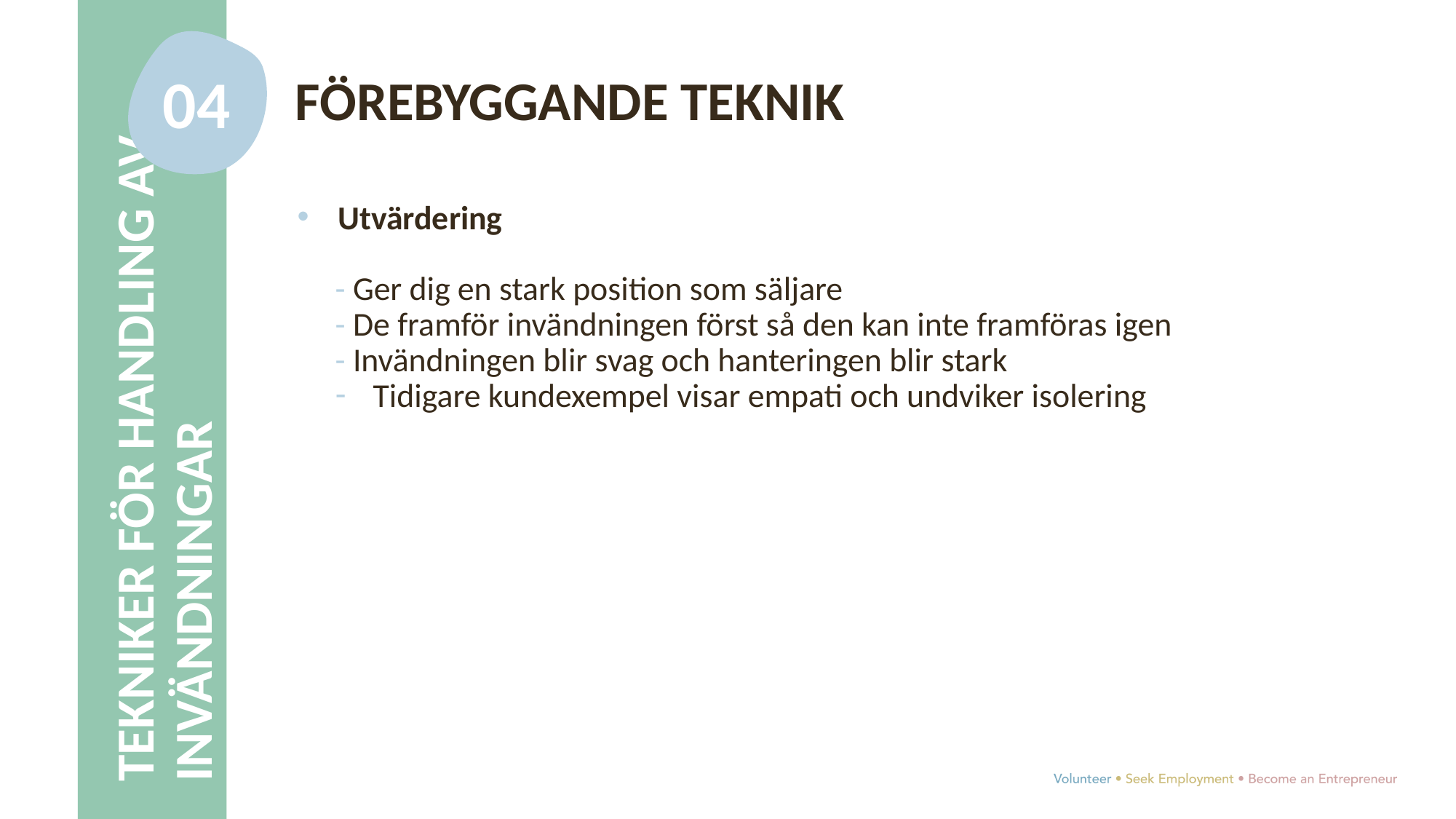

04

FÖREBYGGANDE TEKNIK
Utvärdering

- Ger dig en stark position som säljare
- De framför invändningen först så den kan inte framföras igen
- Invändningen blir svag och hanteringen blir stark
Tidigare kundexempel visar empati och undviker isolering

TEKNIKER FÖR HANDLING AV INVÄNDNINGAR